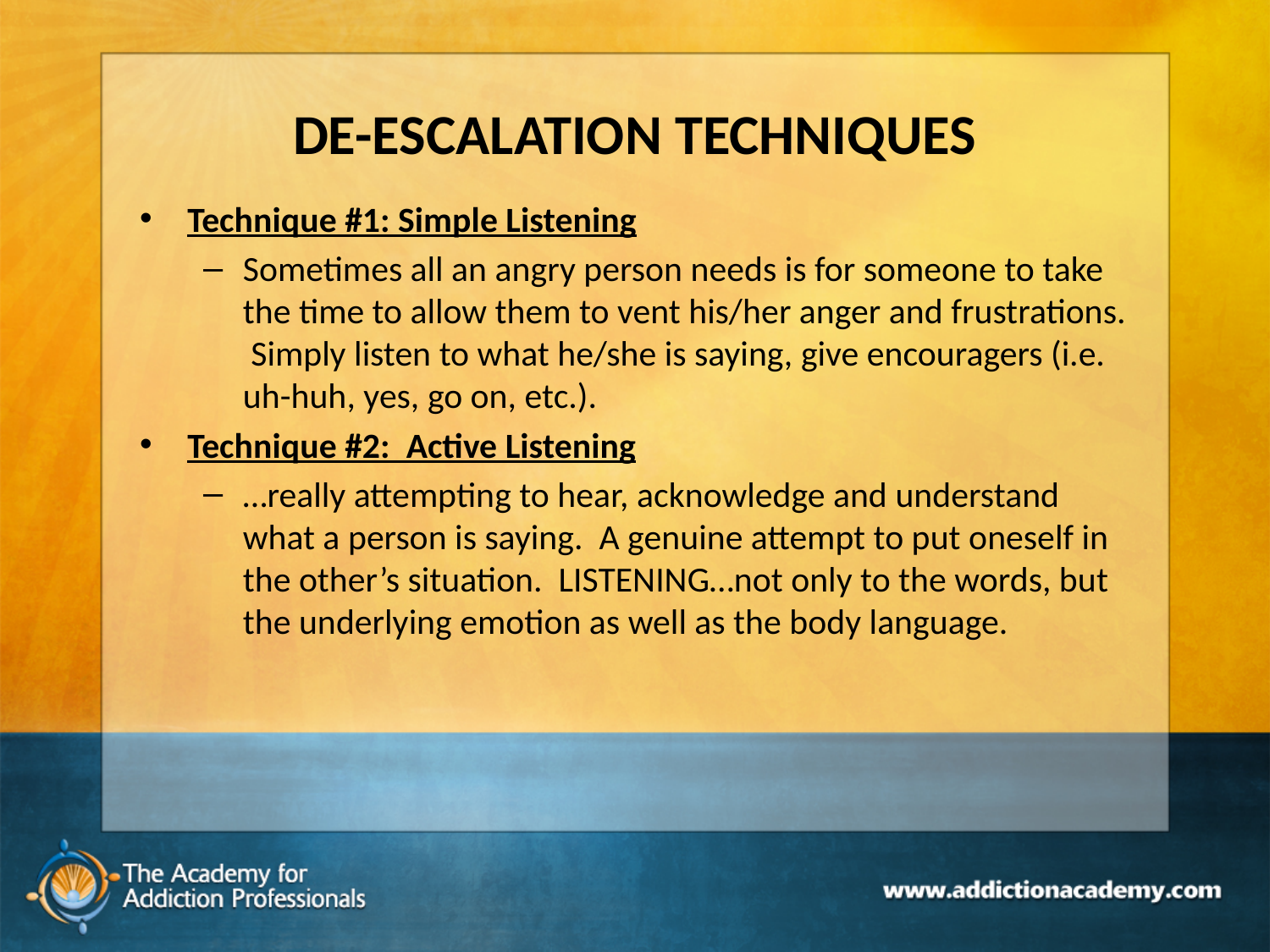

# DE-ESCALATION TECHNIQUES
Technique #1: Simple Listening
Sometimes all an angry person needs is for someone to take the time to allow them to vent his/her anger and frustrations.  Simply listen to what he/she is saying, give encouragers (i.e. uh-huh, yes, go on, etc.).
Technique #2:  Active Listening
…really attempting to hear, acknowledge and understand what a person is saying.  A genuine attempt to put oneself in the other’s situation.  LISTENING…not only to the words, but the underlying emotion as well as the body language.